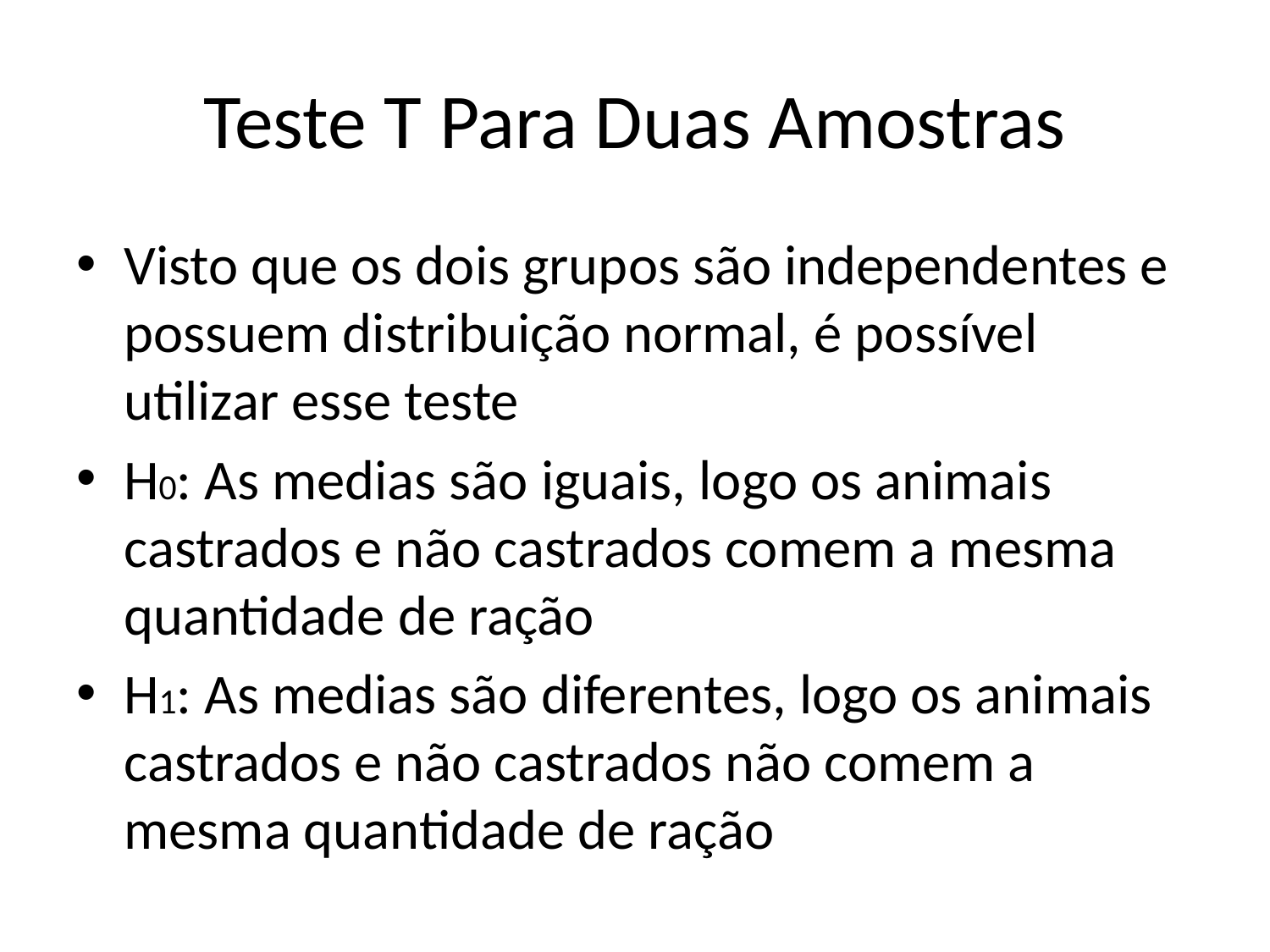

# Teste T Para Duas Amostras
Visto que os dois grupos são independentes e possuem distribuição normal, é possível utilizar esse teste
H0: As medias são iguais, logo os animais castrados e não castrados comem a mesma quantidade de ração
H1: As medias são diferentes, logo os animais castrados e não castrados não comem a mesma quantidade de ração